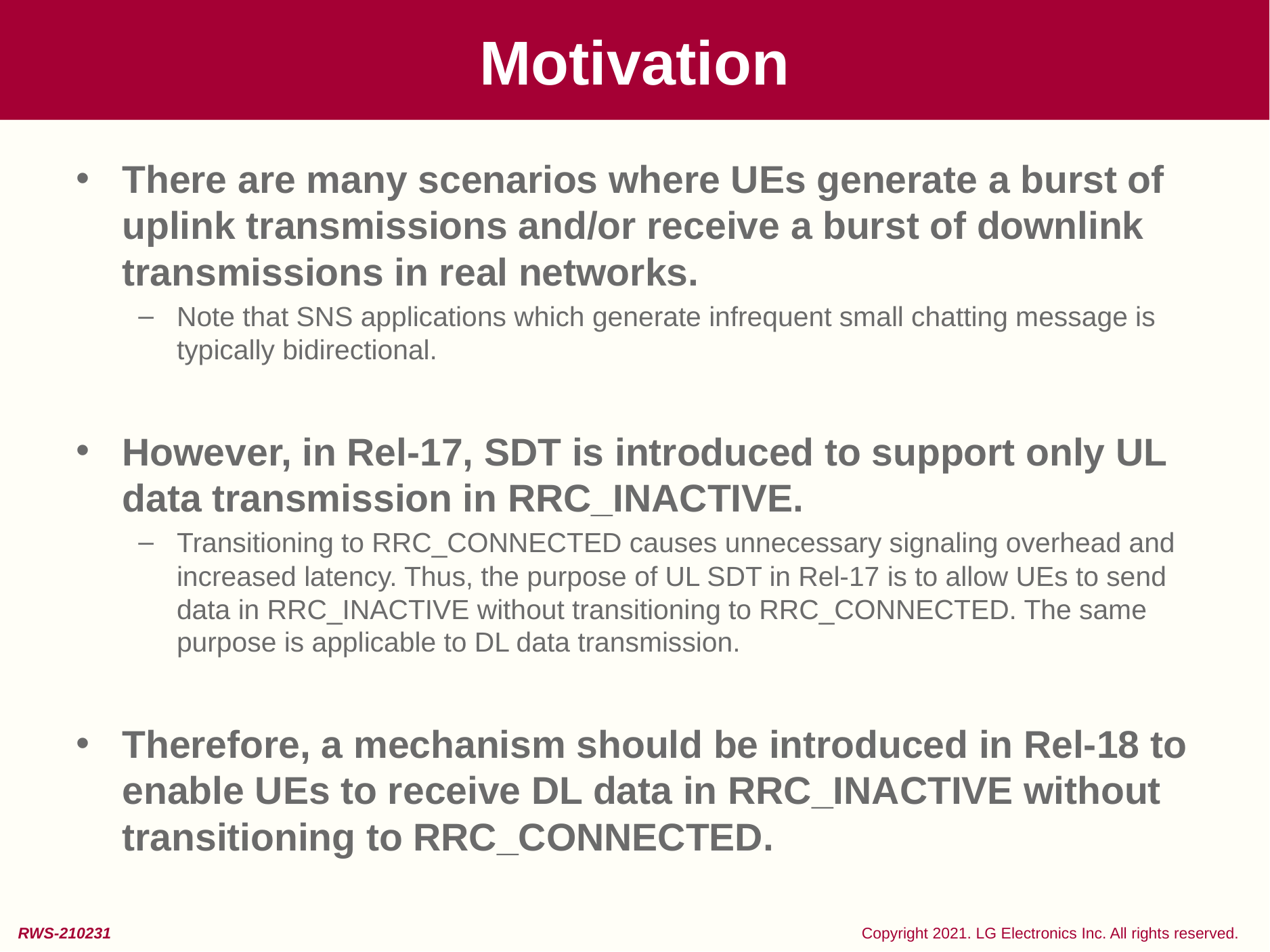

# Motivation
There are many scenarios where UEs generate a burst of uplink transmissions and/or receive a burst of downlink transmissions in real networks.
Note that SNS applications which generate infrequent small chatting message is typically bidirectional.

However, in Rel-17, SDT is introduced to support only UL data transmission in RRC_INACTIVE.
Transitioning to RRC_CONNECTED causes unnecessary signaling overhead and increased latency. Thus, the purpose of UL SDT in Rel-17 is to allow UEs to send data in RRC_INACTIVE without transitioning to RRC_CONNECTED. The same purpose is applicable to DL data transmission.

Therefore, a mechanism should be introduced in Rel-18 to enable UEs to receive DL data in RRC_INACTIVE without transitioning to RRC_CONNECTED.